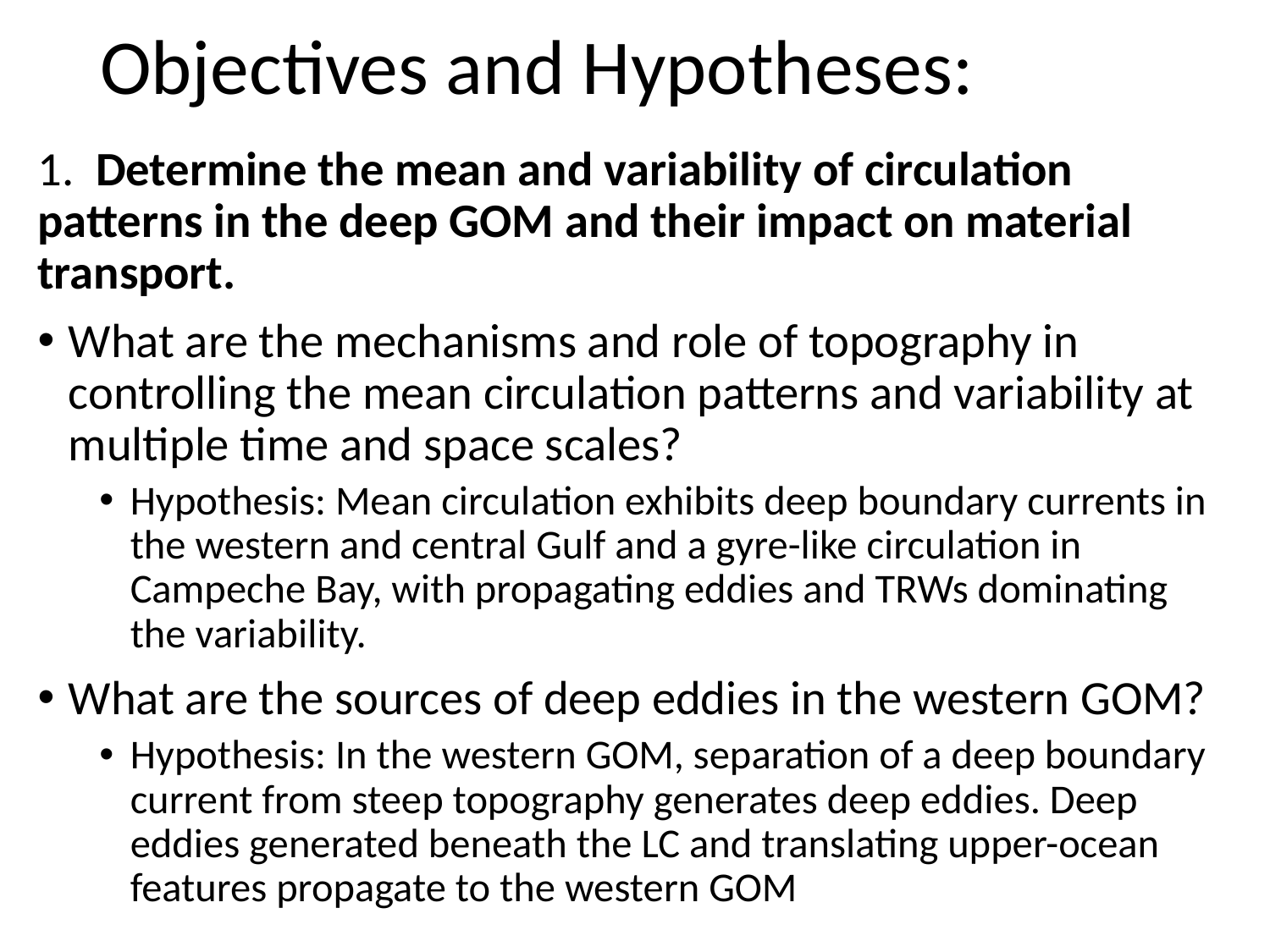

# Objectives and Hypotheses:
1.  Determine the mean and variability of circulation patterns in the deep GOM and their impact on material transport.
What are the mechanisms and role of topography in controlling the mean circulation patterns and variability at multiple time and space scales?
Hypothesis: Mean circulation exhibits deep boundary currents in the western and central Gulf and a gyre-like circulation in Campeche Bay, with propagating eddies and TRWs dominating the variability.
What are the sources of deep eddies in the western GOM?
Hypothesis: In the western GOM, separation of a deep boundary current from steep topography generates deep eddies. Deep eddies generated beneath the LC and translating upper-ocean features propagate to the western GOM